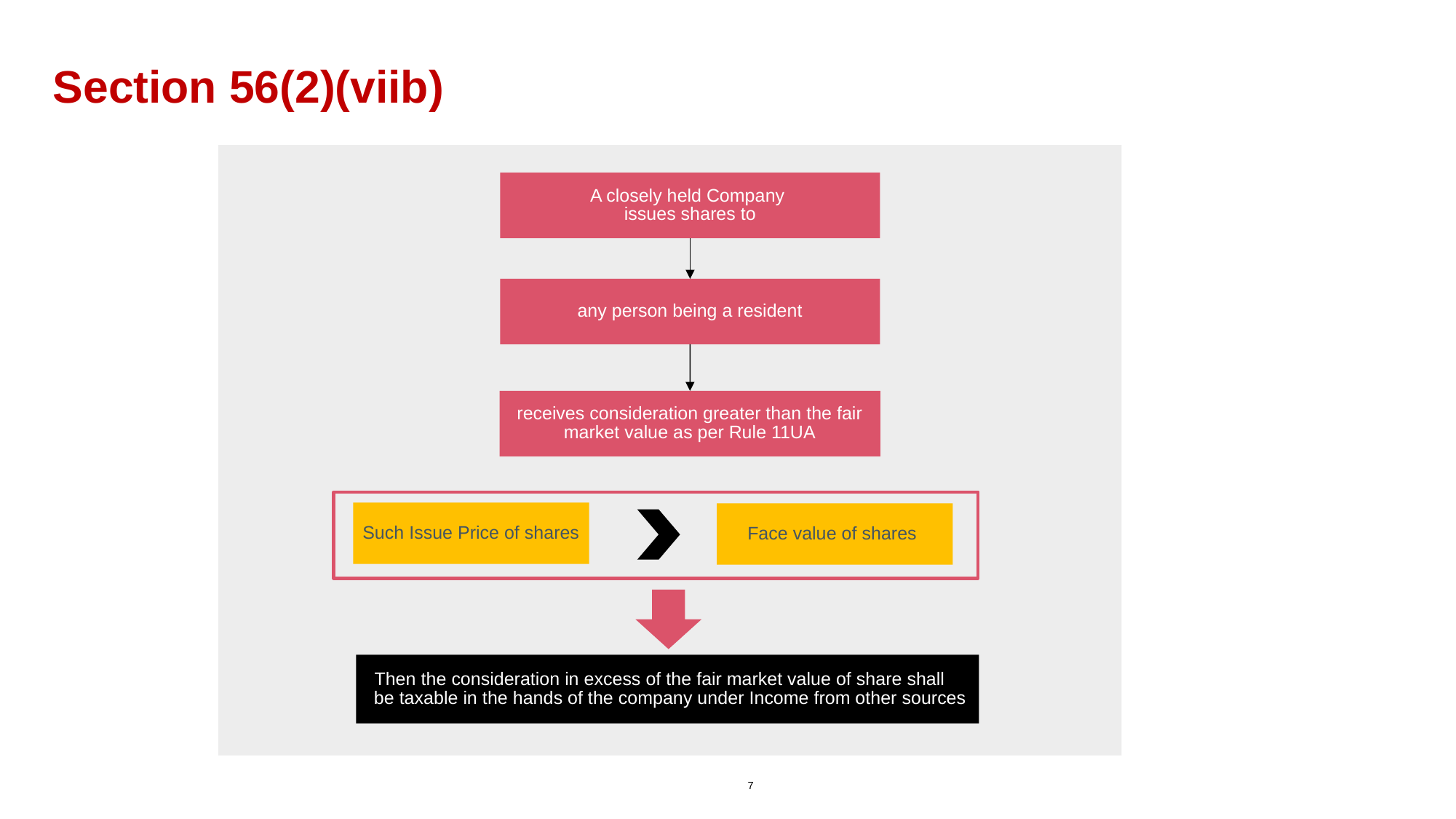

# Section 56(2)(viib)

A closely held Company
issues shares to
any person being a resident
receives consideration greater than the fair market value as per Rule 11UA

Such Issue Price of shares
Face value of shares

Then the consideration in excess of the fair market value of share shall be taxable in the hands of the company under Income from other sources
7